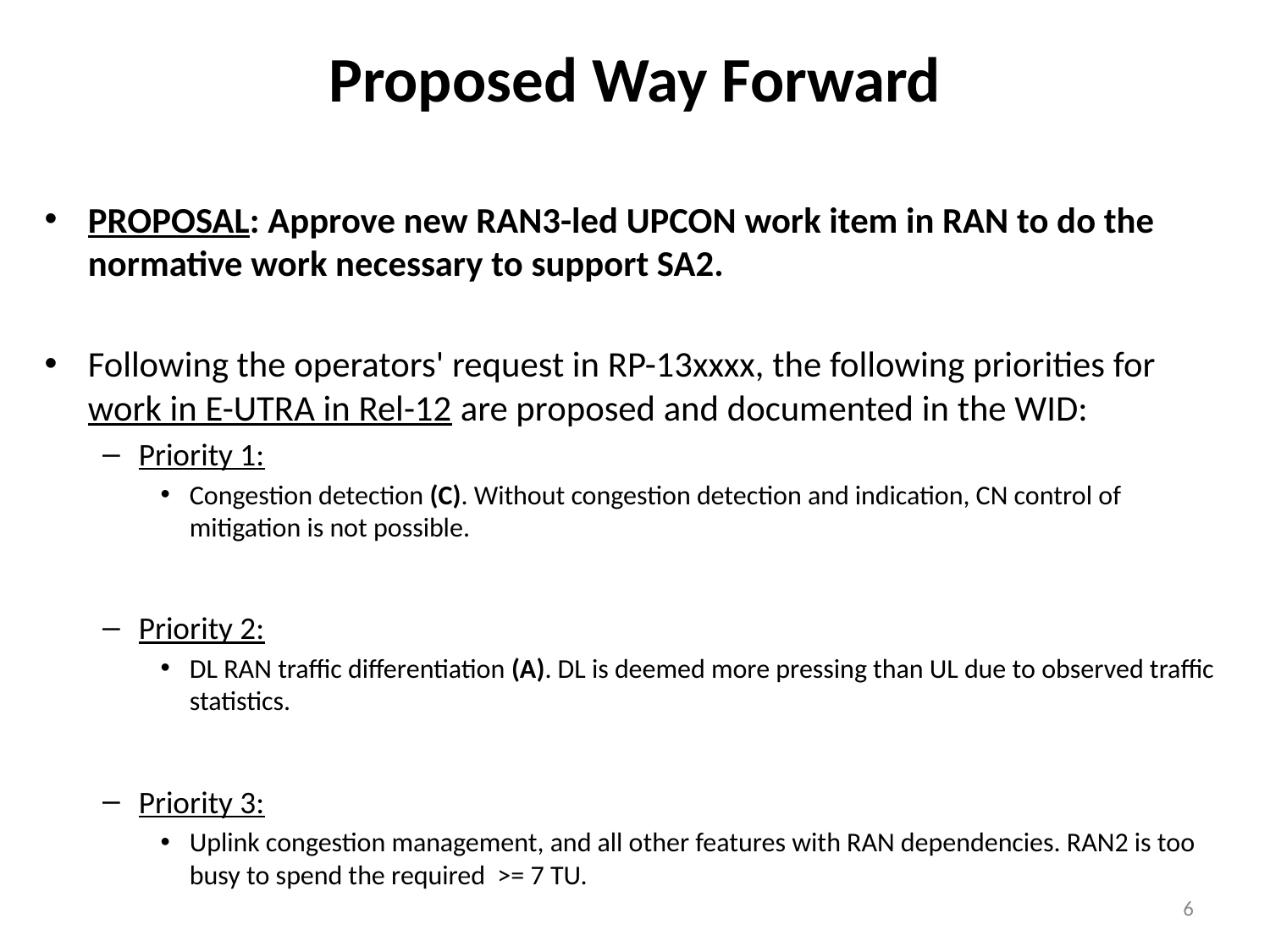

# Proposed Way Forward
PROPOSAL: Approve new RAN3-led UPCON work item in RAN to do the normative work necessary to support SA2.

Following the operators' request in RP-13xxxx, the following priorities for work in E-UTRA in Rel-12 are proposed and documented in the WID:
Priority 1:
Congestion detection (C). Without congestion detection and indication, CN control of mitigation is not possible.

Priority 2:
DL RAN traffic differentiation (A). DL is deemed more pressing than UL due to observed traffic statistics.

Priority 3:
Uplink congestion management, and all other features with RAN dependencies. RAN2 is too busy to spend the required  >= 7 TU.

6